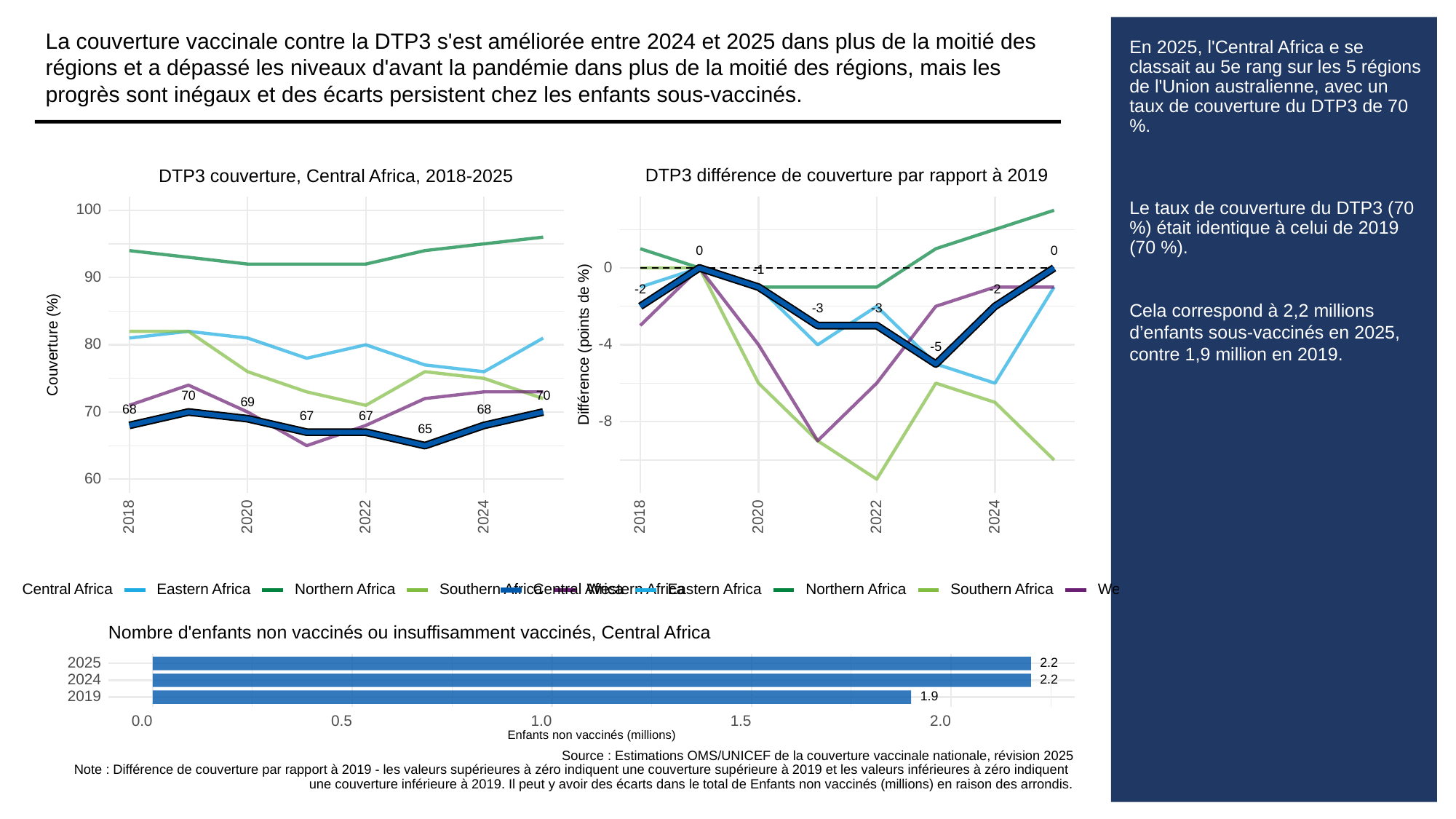

La couverture vaccinale contre la DTP3 s'est améliorée entre 2024 et 2025 dans plus de la moitié des régions et a dépassé les niveaux d'avant la pandémie dans plus de la moitié des régions, mais les progrès sont inégaux et des écarts persistent chez les enfants sous-vaccinés.
# En 2025, l'Central Africa e se classait au 5e rang sur les 5 régions de l'Union australienne, avec un taux de couverture du DTP3 de 70 %.

Le taux de couverture du DTP3 (70 %) était identique à celui de 2019 (70 %).

Cela correspond à 2,2 millions d’enfants sous-vaccinés en 2025, contre 1,9 million en 2019.

DTP3 différence de couverture par rapport à 2019
DTP3 couverture, Central Africa, 2018-2025

100

0
0
0
-1

90

-2
-2
-3
-3

Couverture (%)
Différence (points de %)
80
-4
-5

70
70
69
68
68
70
67
67

-8

65

60

2018
2020
2022
2024
2018
2020
2022
2024
Central Africa
Southern Africa
Central Africa
Southern Africa
Eastern Africa
Northern Africa
Western Africa
Eastern Africa
Northern Africa
Western Africa

Nombre d'enfants non vaccinés ou insuffisamment vaccinés, Central Africa

2025
2.2

2024
2.2

2019
1.9

0.0
0.5
1.0
1.5
2.0
Enfants non vaccinés (millions)
Source : Estimations OMS/UNICEF de la couverture vaccinale nationale, révision 2025
Note : Différence de couverture par rapport à 2019 - les valeurs supérieures à zéro indiquent une couverture supérieure à 2019 et les valeurs inférieures à zéro indiquent
une couverture inférieure à 2019. Il peut y avoir des écarts dans le total de Enfants non vaccinés (millions) en raison des arrondis.